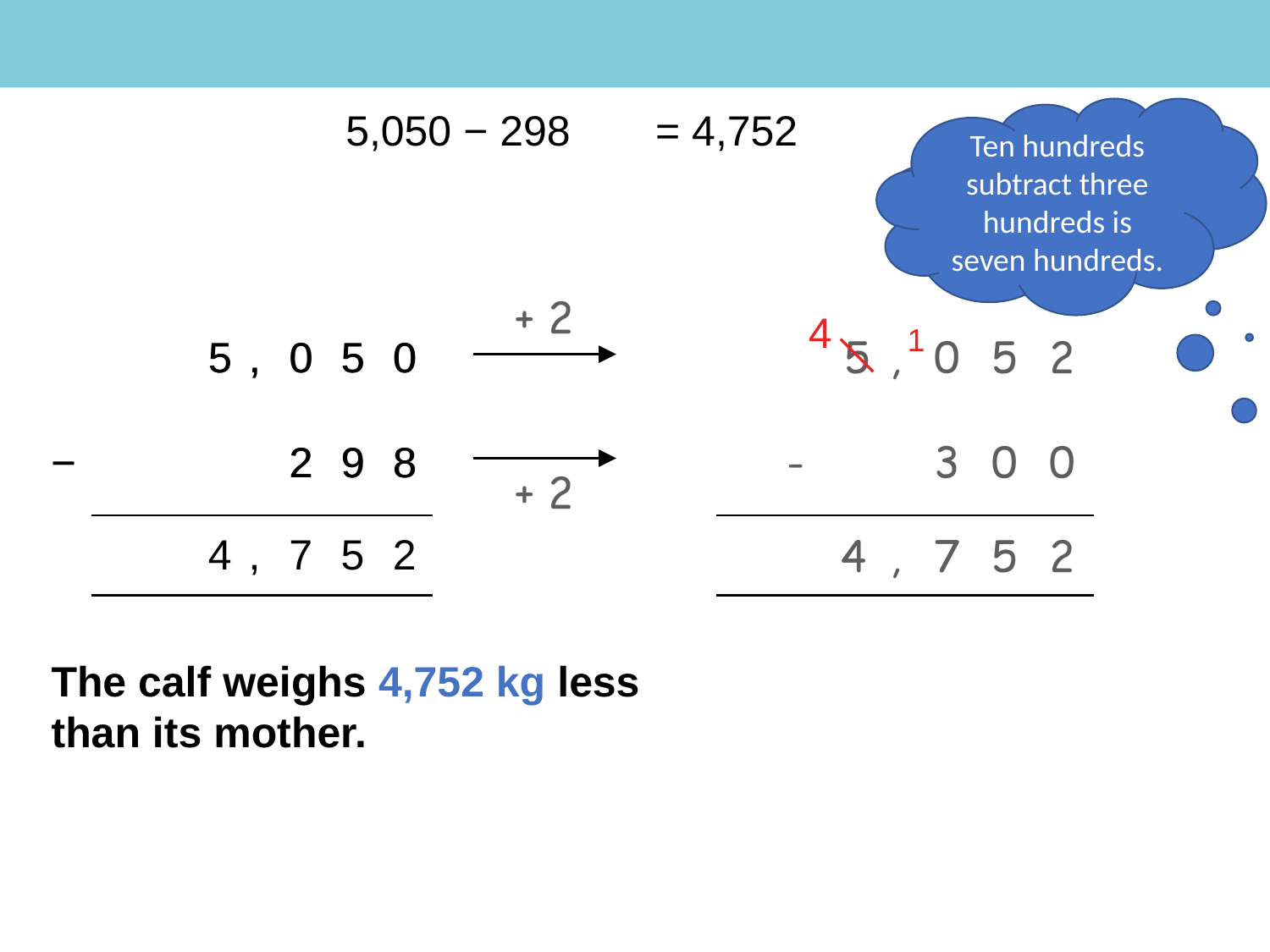

Ten hundreds subtract three hundreds is seven hundreds.
5,050 − 298
= 4,752
One thousand is the same a ten hundreds!
+ 2
+ 2
4
|  |  |  | 5 | , | 0 | 5 | 0 |
| --- | --- | --- | --- | --- | --- | --- | --- |
| − |  |  |  |  | 2 | 9 | 8 |
|  |  |  | 4 | , | 7 | 5 | 2 |
|  |  |  | 5 | , | 0 | 5 | 0 |
| --- | --- | --- | --- | --- | --- | --- | --- |
| − |  |  |  |  | 2 | 9 | 8 |
|  |  |  |  |  |  |  |  |
|  |  |  | 5 | , | 0 | 5 | 2 |
| --- | --- | --- | --- | --- | --- | --- | --- |
|  |  | - |  |  | 3 | 0 | 0 |
|  |  |  |  |  |  |  |  |
1
4
,
7
5
2
The calf weighs 4,752 kg less than its mother.